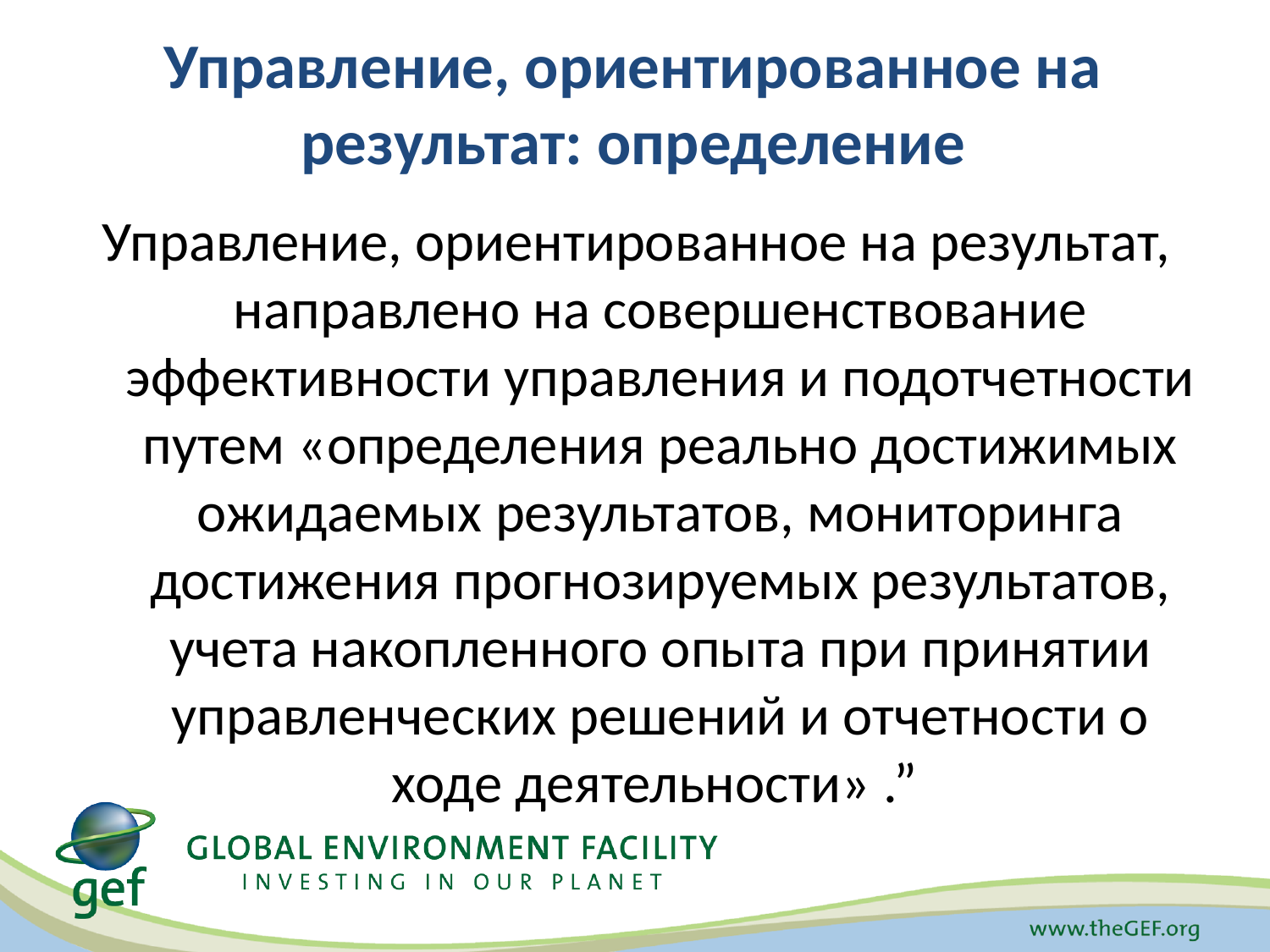

# Управление, ориентированное на результат: определение
Управление, ориентированное на результат, направлено на совершенствование эффективности управления и подотчетности путем «определения реально достижимых ожидаемых результатов, мониторинга достижения прогнозируемых результатов, учета накопленного опыта при принятии управленческих решений и отчетности о ходе деятельности» .”